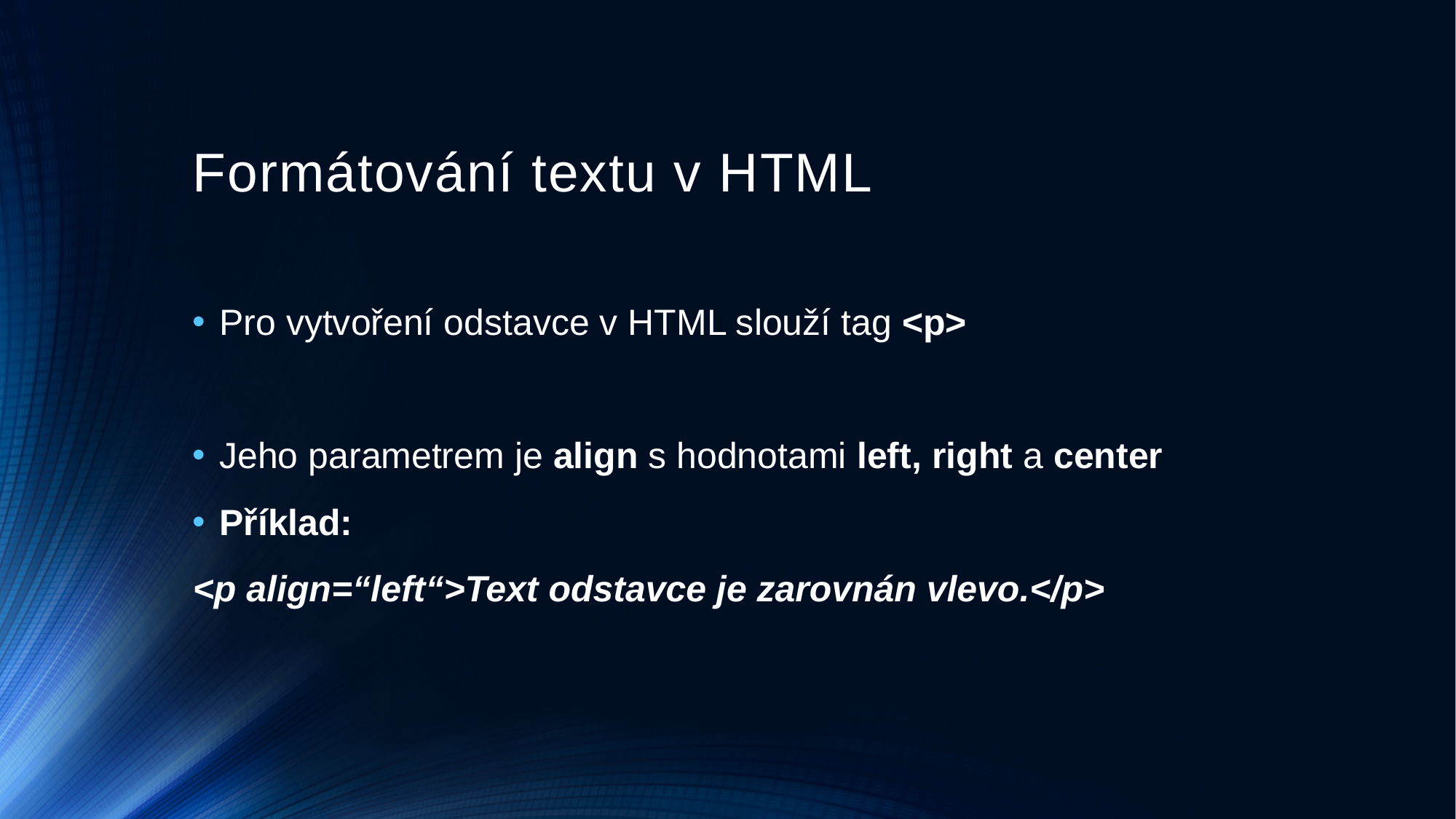

# Formátování textu v HTML

Pro vytvoření odstavce v HTML slouží tag <p>

Jeho parametrem je align s hodnotami left, right a center
Příklad:
<p align=“left“>Text odstavce je zarovnán vlevo.</p>